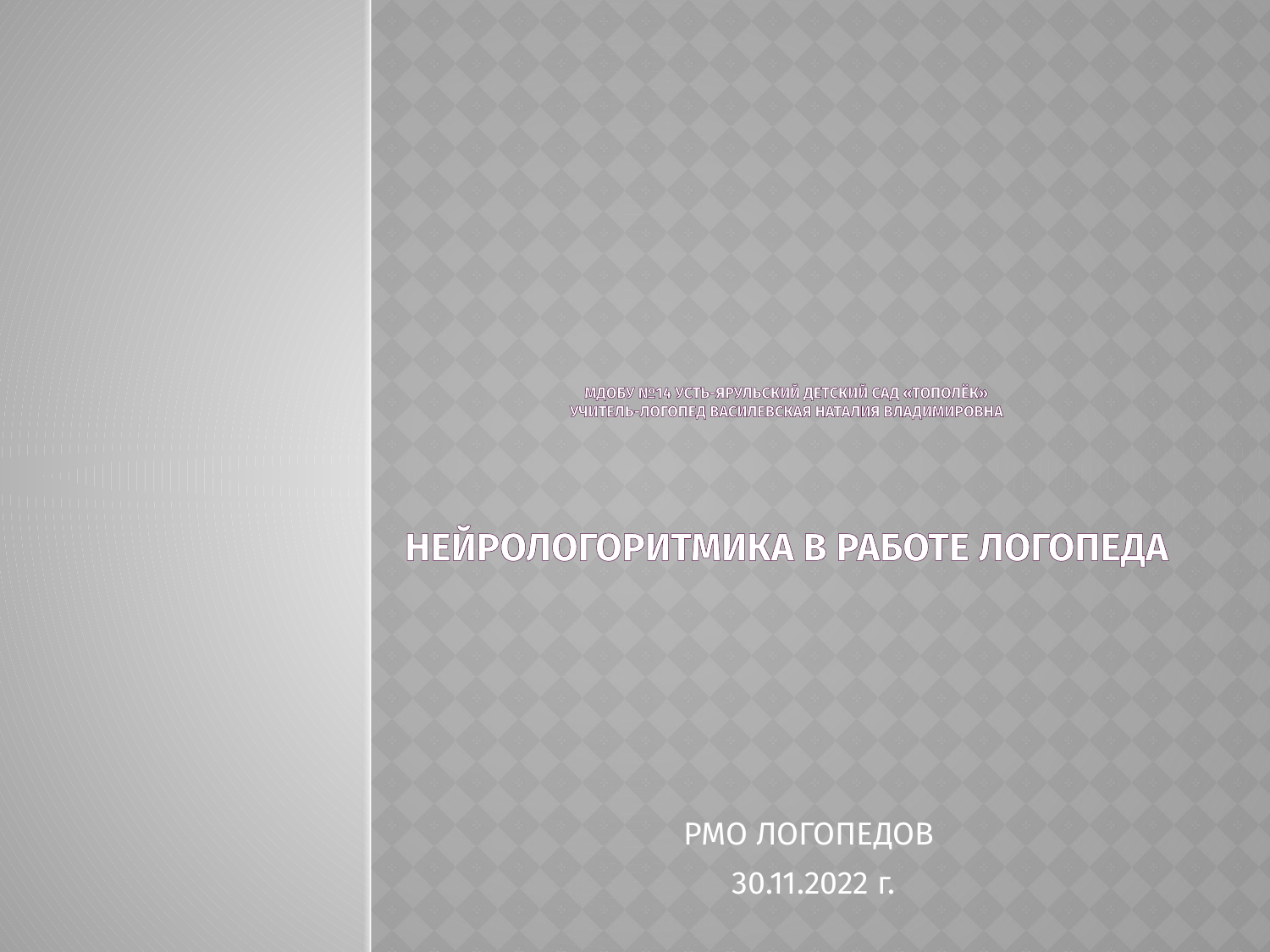

# МДОБУ №14 Усть-Ярульский детский сад «Тополёк» Учитель-логопед Василевская Наталия Владимировна Нейрологоритмика в работе логопеда
РМО ЛОГОПЕДОВ
30.11.2022 г.